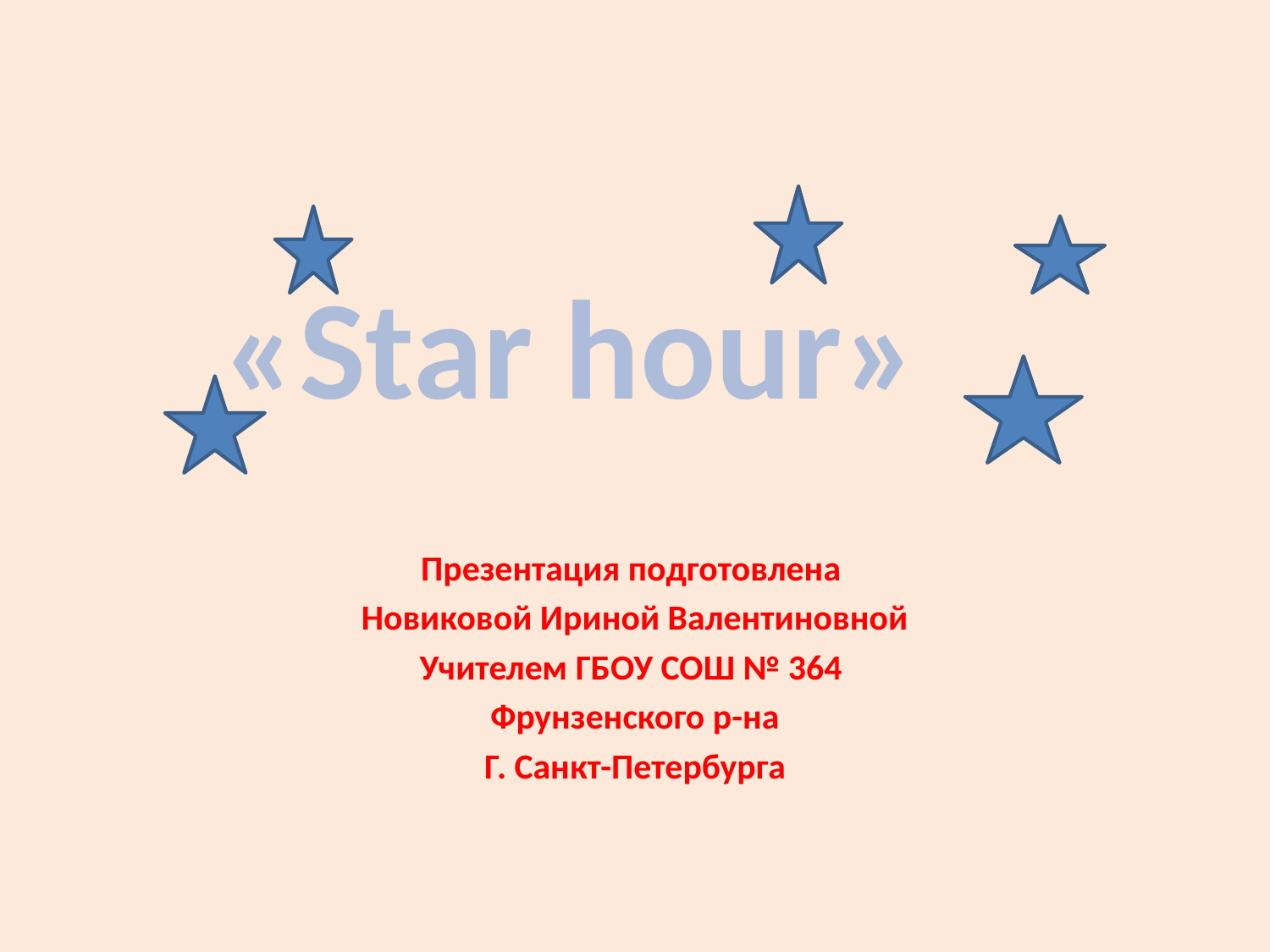

# «Star hour»

Презентация подготовлена
Новиковой Ириной Валентиновной
Учителем ГБОУ СОШ № 364
Фрунзенского р-на
Г. Санкт-Петербурга